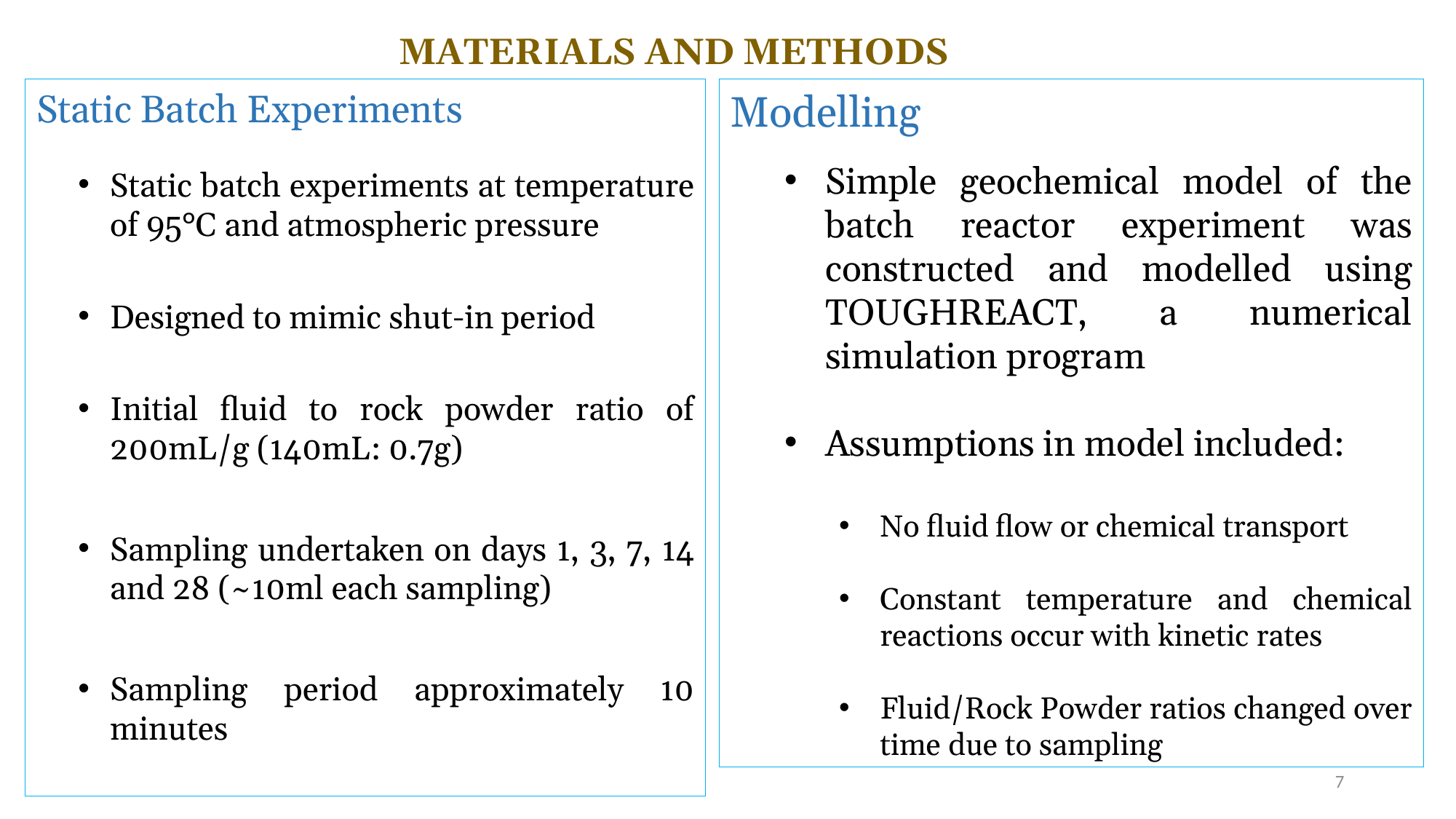

# MATERIALS AND METHODS
Static Batch Experiments

Static batch experiments at temperature of 95°C and atmospheric pressure

Designed to mimic shut-in period

Initial fluid to rock powder ratio of 200mL/g (140mL: 0.7g)

Sampling undertaken on days 1, 3, 7, 14 and 28 (~10ml each sampling)

Sampling period approximately 10 minutes
Modelling

Simple geochemical model of the batch reactor experiment was constructed and modelled using TOUGHREACT, a numerical simulation program

Assumptions in model included:

No fluid flow or chemical transport

Constant temperature and chemical reactions occur with kinetic rates

Fluid/Rock Powder ratios changed over time due to sampling
7